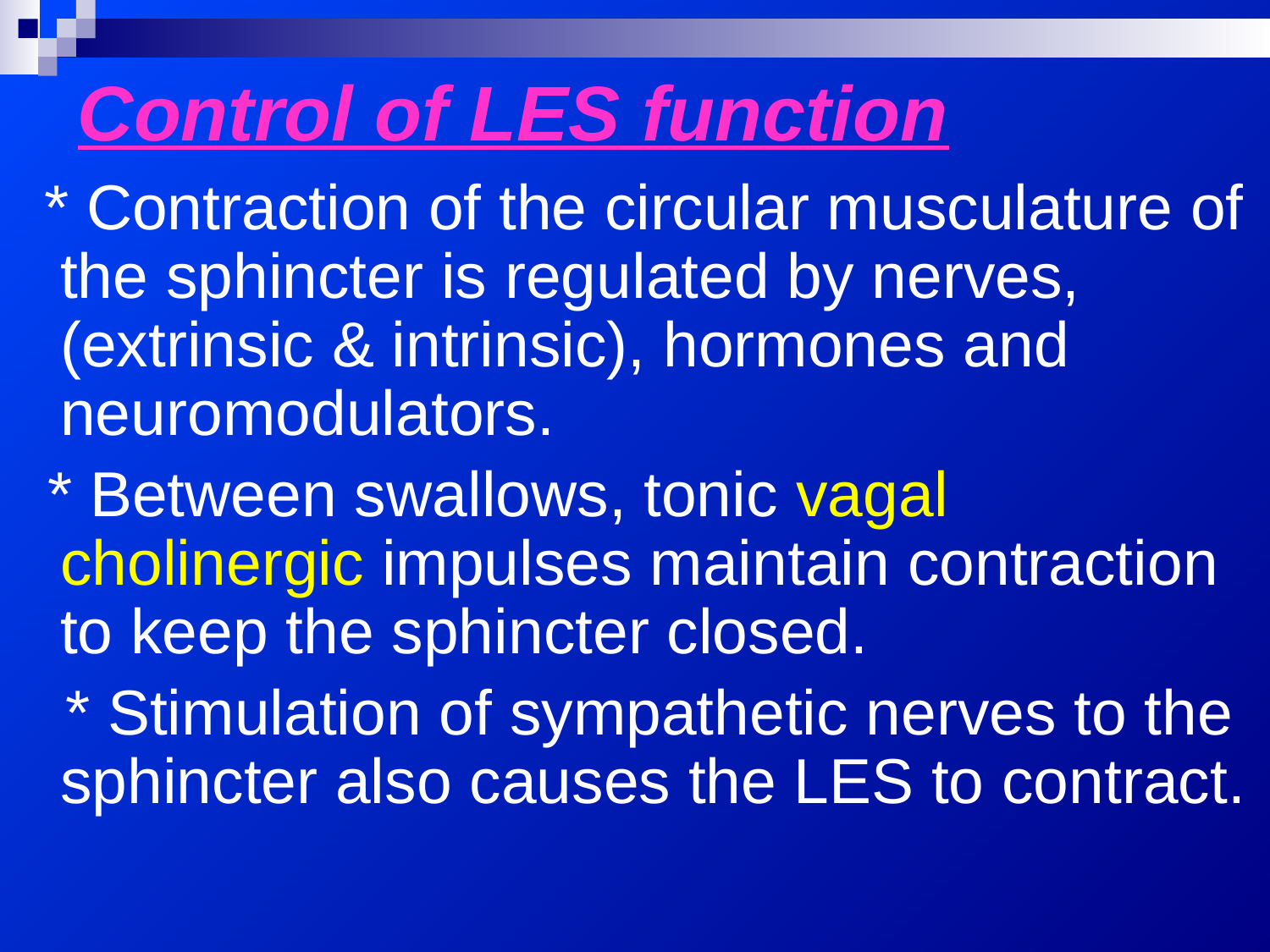

# Control of LES function
  * Contraction of the circular musculature of the sphincter is regulated by nerves, (extrinsic & intrinsic), hormones and neuromodulators.
  * Between swallows, tonic vagal cholinergic impulses maintain contraction to keep the sphincter closed.
   * Stimulation of sympathetic nerves to the sphincter also causes the LES to contract.